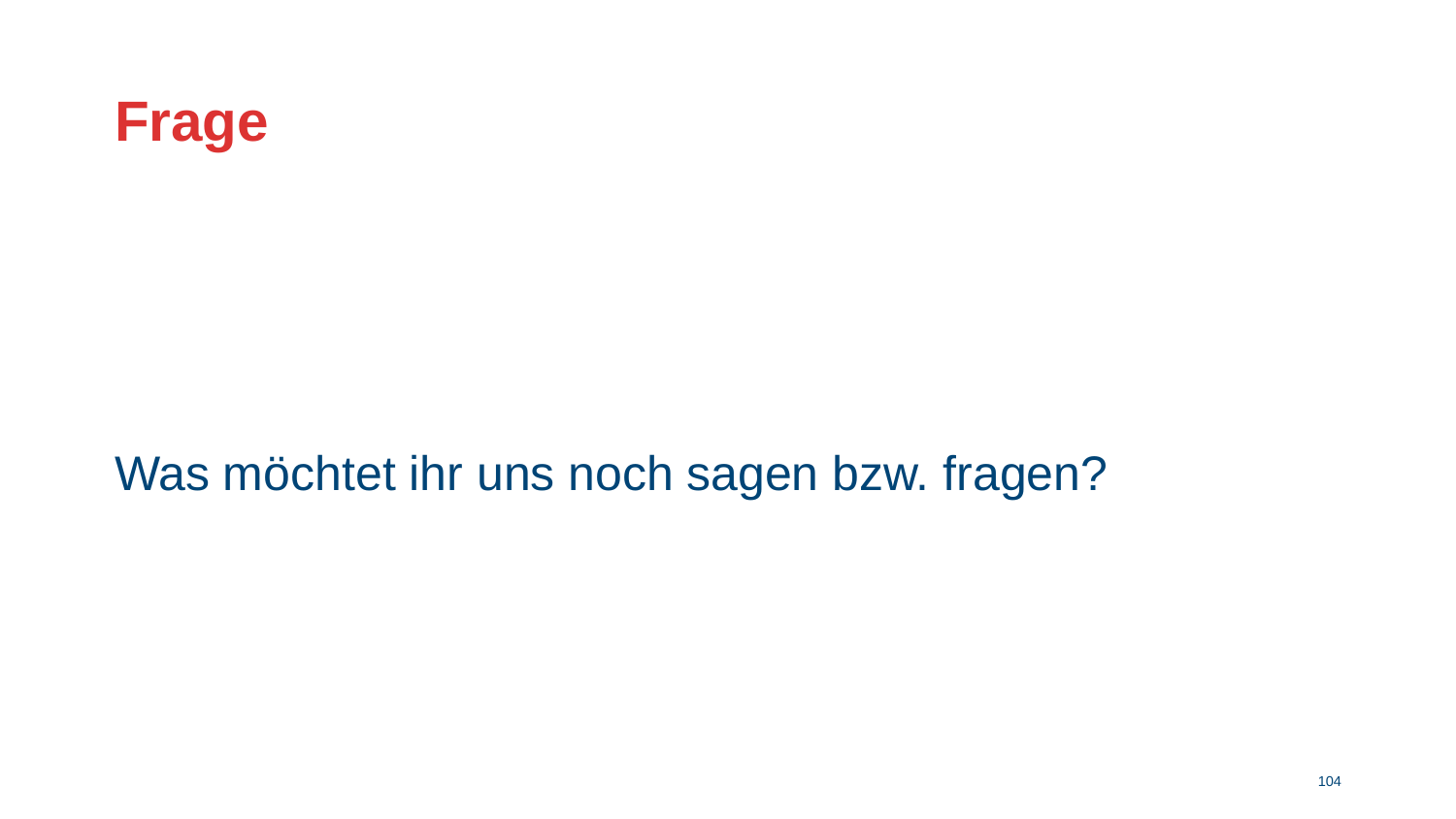

# Frage

Was möchtet ihr uns noch sagen bzw. fragen?
104